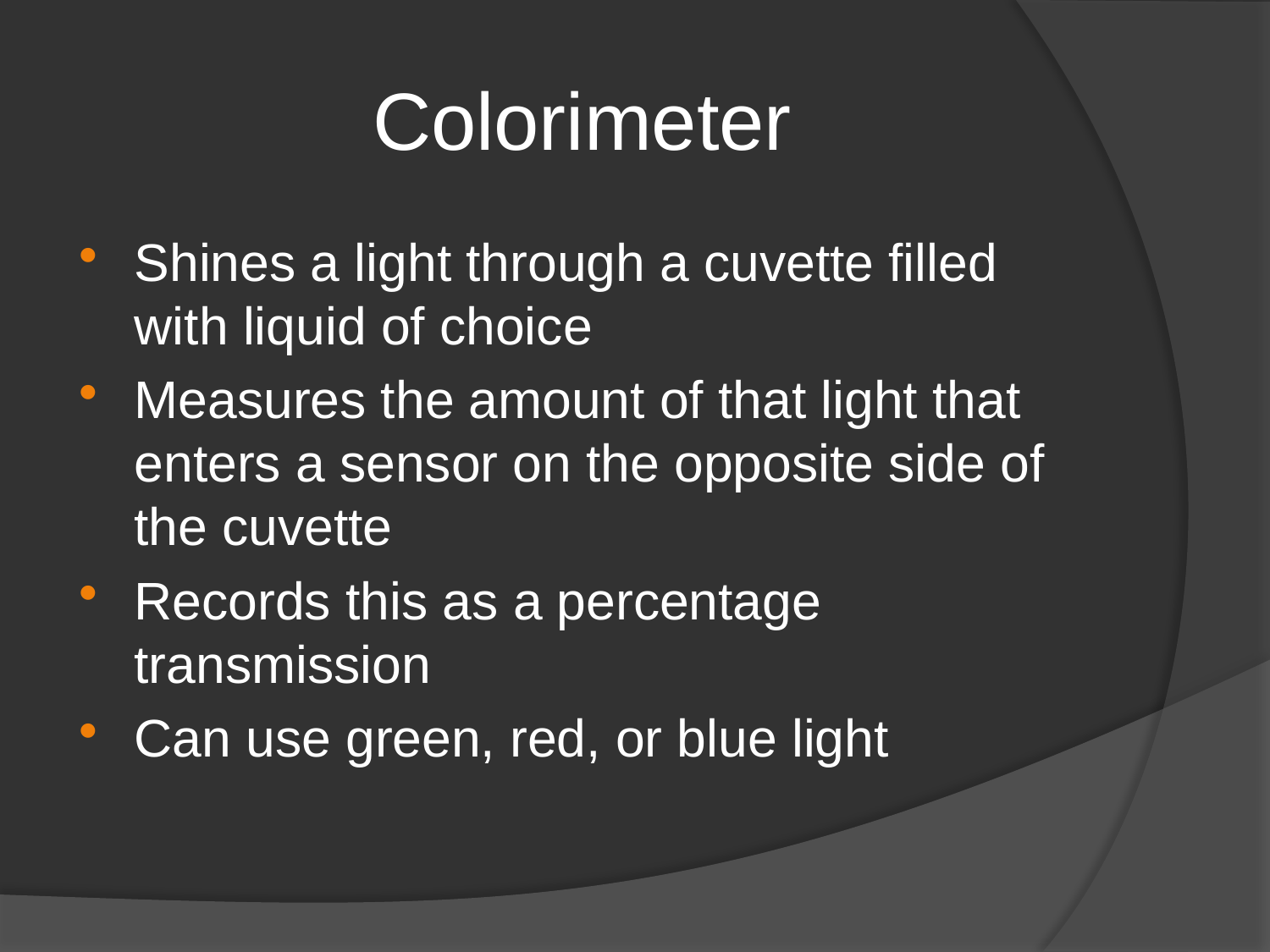

# Colorimeter
Shines a light through a cuvette filled with liquid of choice
Measures the amount of that light that enters a sensor on the opposite side of the cuvette
Records this as a percentage transmission
Can use green, red, or blue light